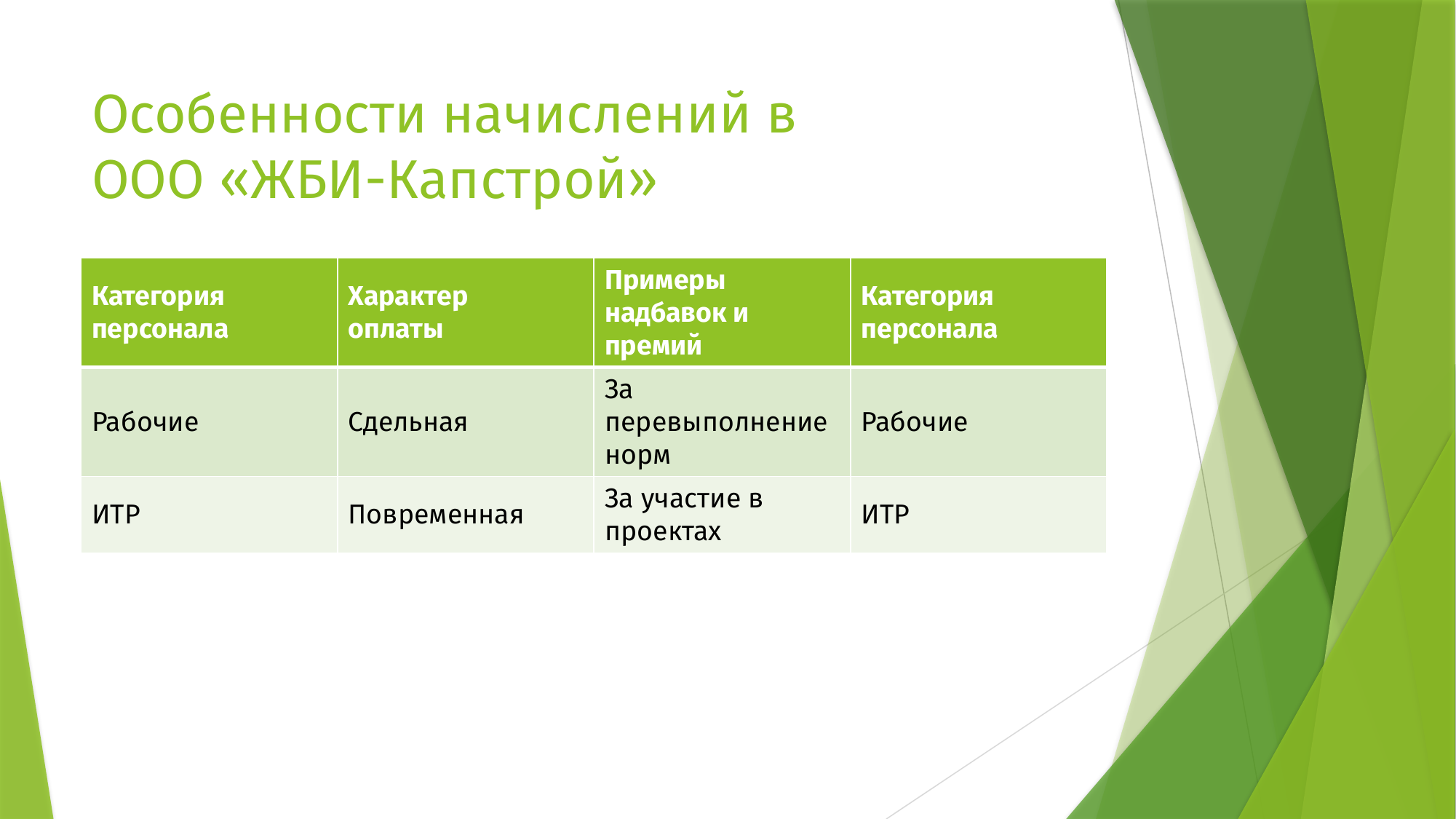

# Особенности начислений в ООО «ЖБИ-Капстрой»
| Категория персонала | Характер оплаты | Примеры надбавок и премий | Категория персонала |
| --- | --- | --- | --- |
| Рабочие | Сдельная | За перевыполнение норм | Рабочие |
| ИТР | Повременная | За участие в проектах | ИТР |